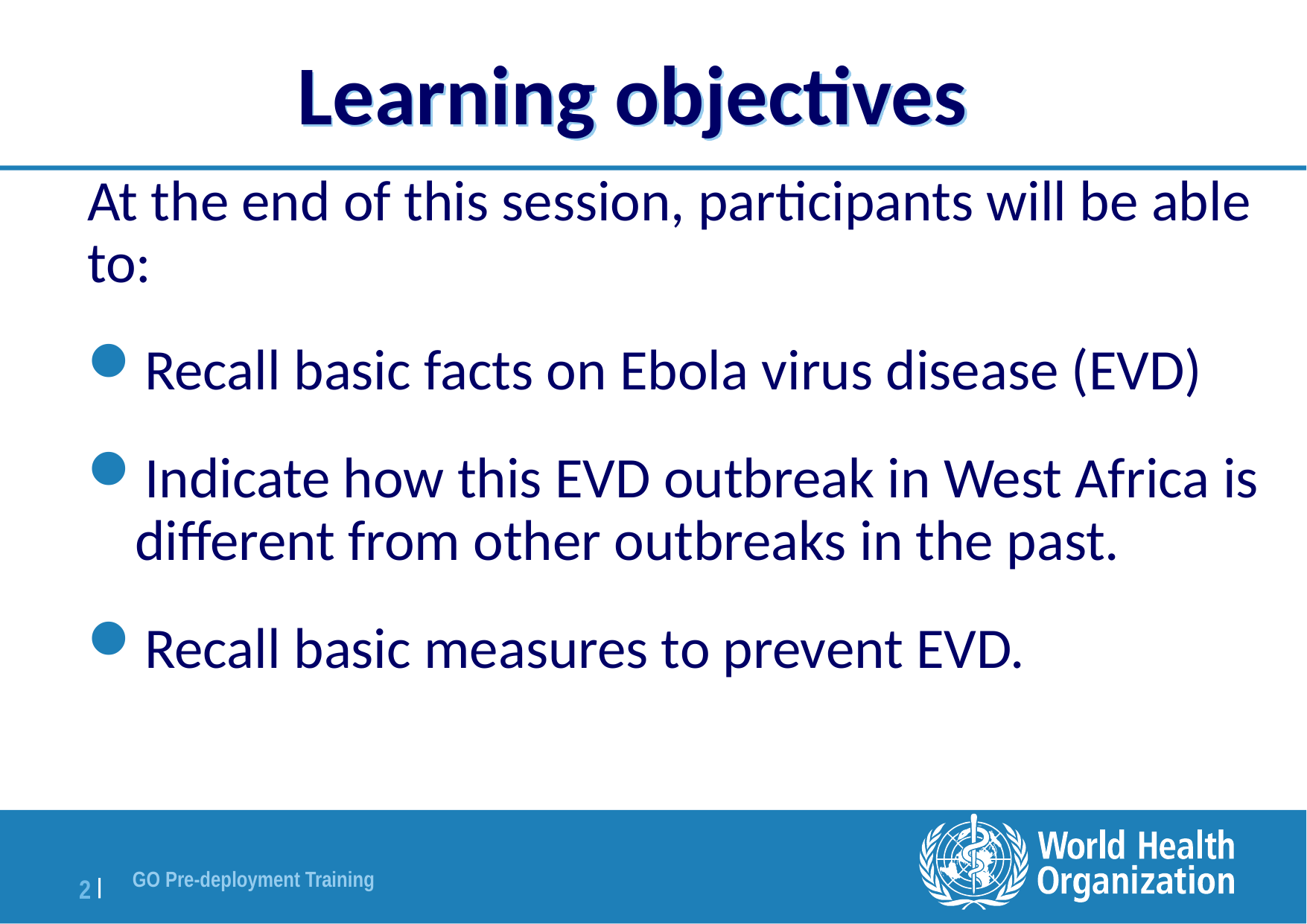

# Learning objectives
At the end of this session, participants will be able to:
Recall basic facts on Ebola virus disease (EVD)
Indicate how this EVD outbreak in West Africa is different from other outbreaks in the past.
Recall basic measures to prevent EVD.